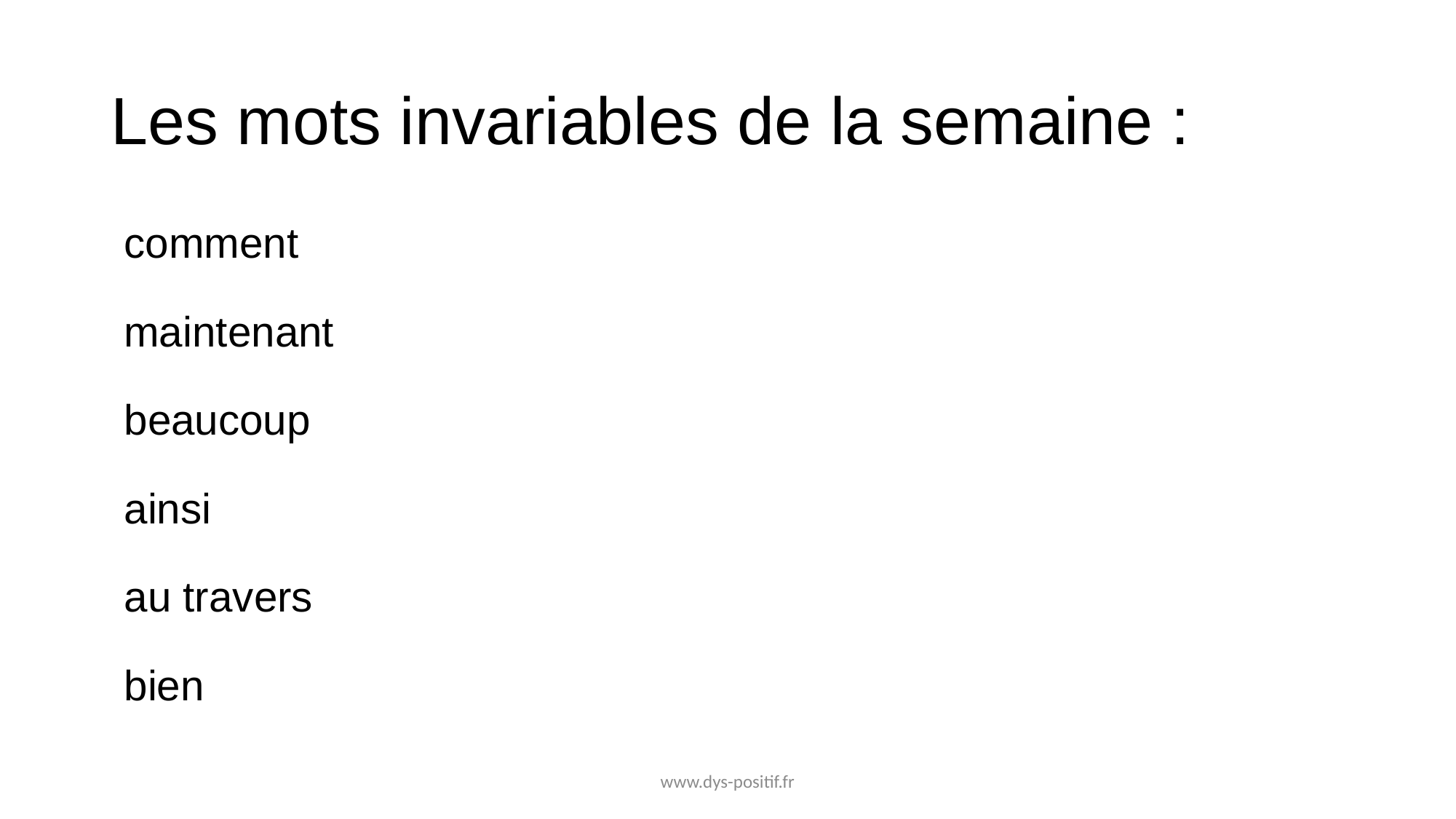

# Les mots invariables de la semaine :
comment
maintenant
beaucoup
ainsi
au travers
bien

www.dys-positif.fr